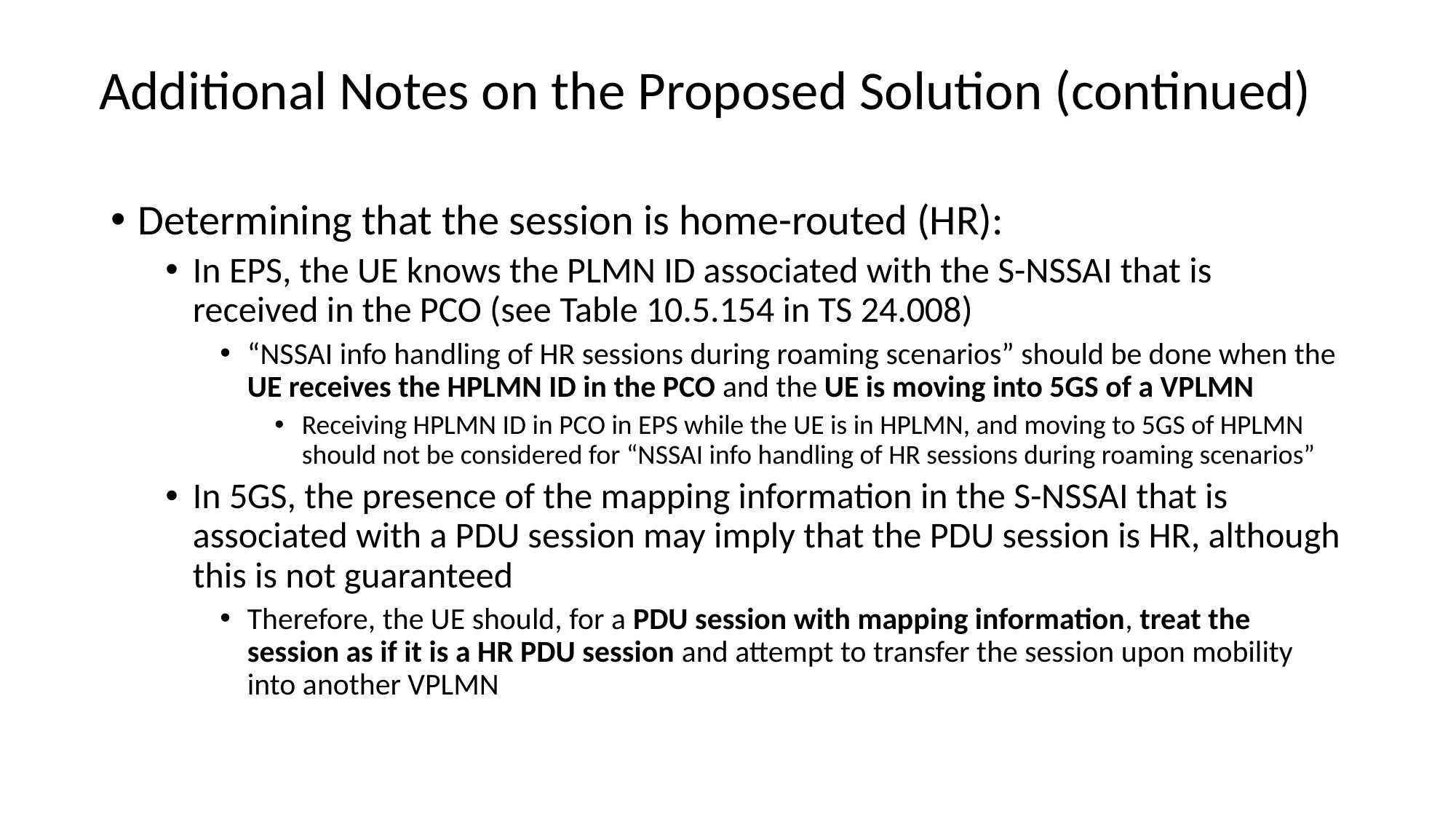

# Additional Notes on the Proposed Solution (continued)
Determining that the session is home-routed (HR):
In EPS, the UE knows the PLMN ID associated with the S-NSSAI that is received in the PCO (see Table 10.5.154 in TS 24.008)
“NSSAI info handling of HR sessions during roaming scenarios” should be done when the UE receives the HPLMN ID in the PCO and the UE is moving into 5GS of a VPLMN
Receiving HPLMN ID in PCO in EPS while the UE is in HPLMN, and moving to 5GS of HPLMN should not be considered for “NSSAI info handling of HR sessions during roaming scenarios”
In 5GS, the presence of the mapping information in the S-NSSAI that is associated with a PDU session may imply that the PDU session is HR, although this is not guaranteed
Therefore, the UE should, for a PDU session with mapping information, treat the session as if it is a HR PDU session and attempt to transfer the session upon mobility into another VPLMN